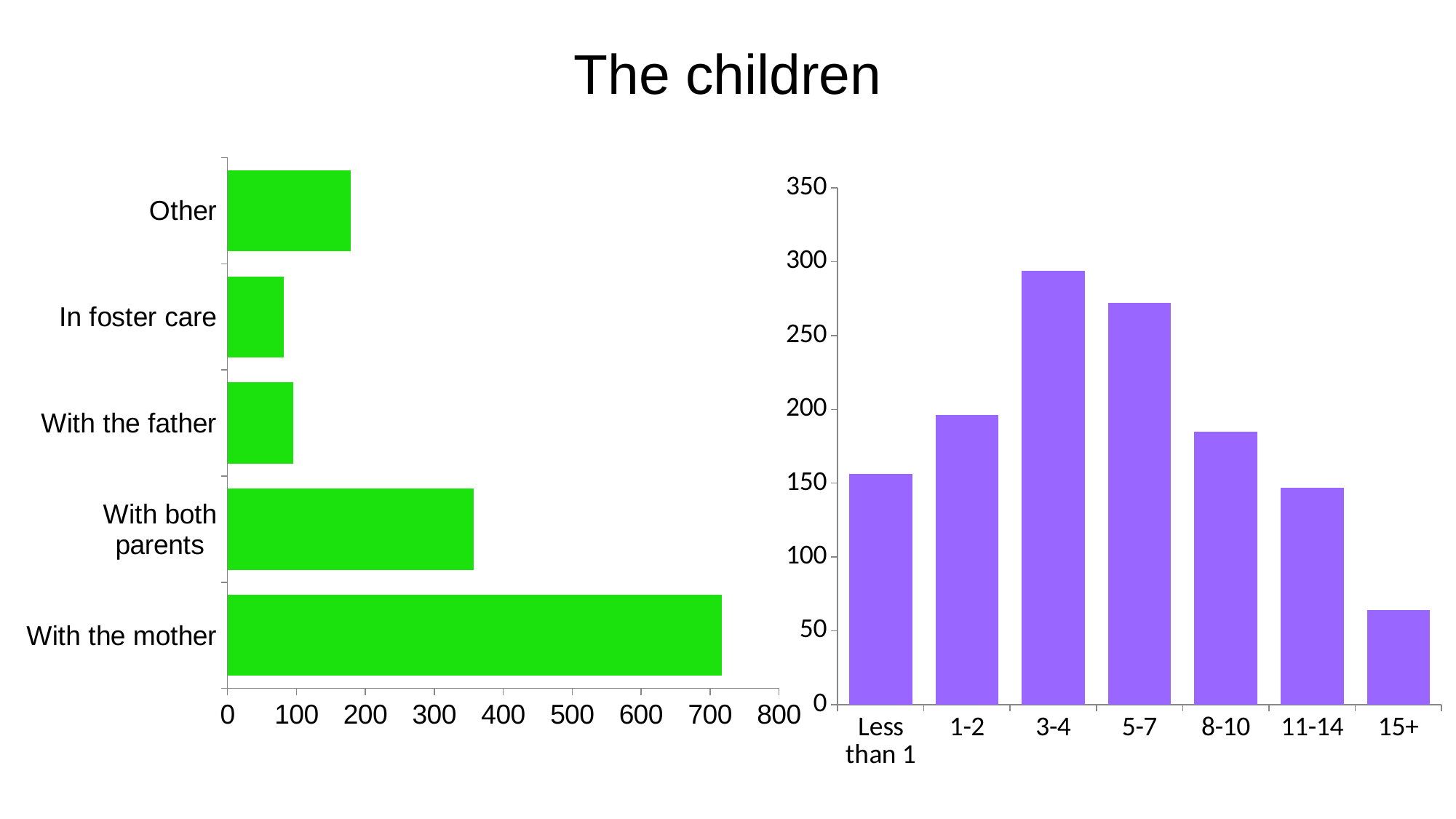

# The children

### Chart

| Category | No. |
|---|---|
| With the mother | 717.0 |
| With both parents | 357.0 |
| With the father | 95.0 |
| In foster care | 82.0 |
| Other | 179.0 |

### Chart

| Category | No |
|---|---|
| Less than 1 | 156.0 |
| 1-2 | 196.0 |
| 3-4 | 294.0 |
| 5-7 | 272.0 |
| 8-10 | 185.0 |
| 11-14 | 147.0 |
| 15+ | 64.0 |